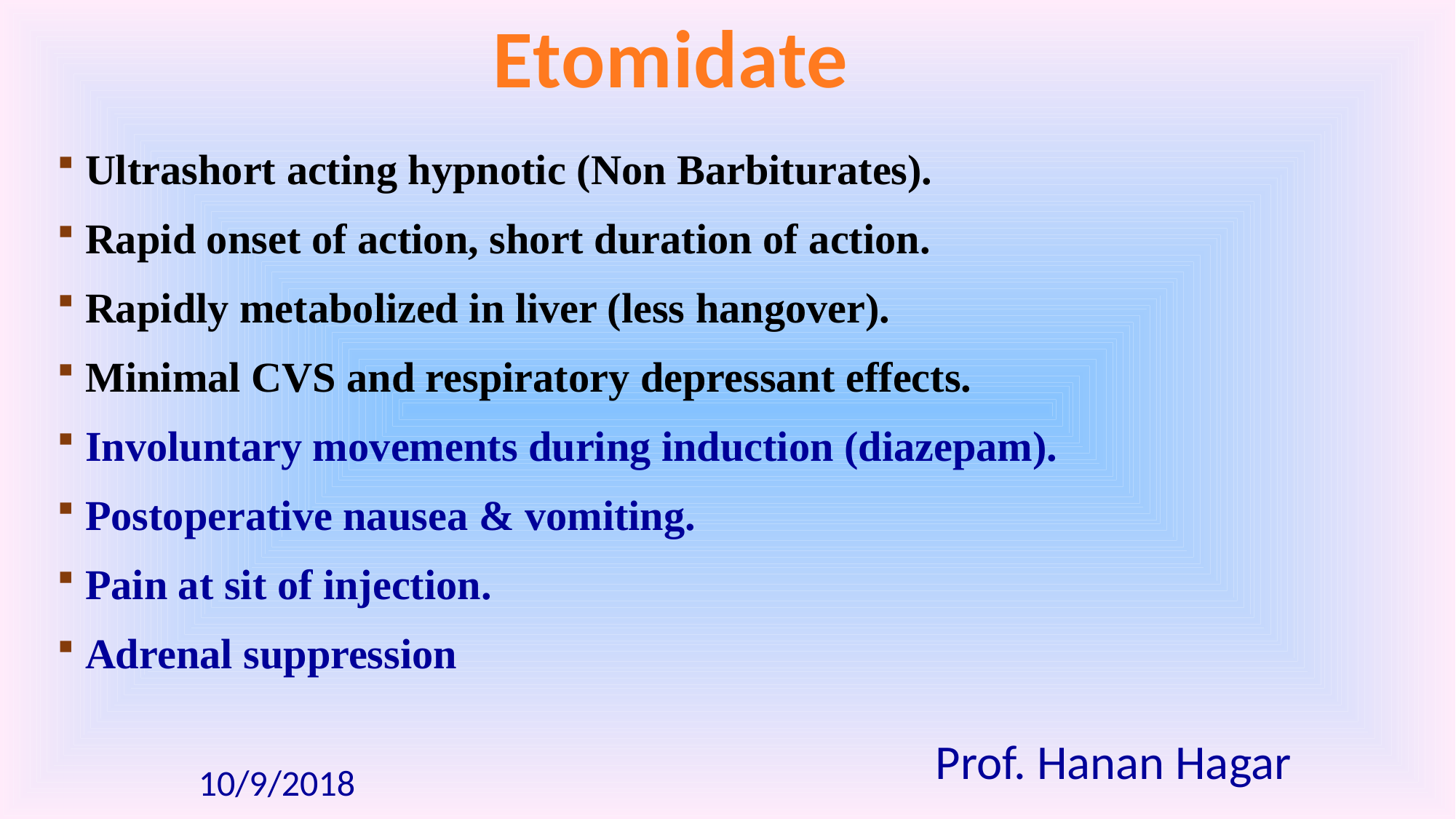

Etomidate
 Ultrashort acting hypnotic (Non Barbiturates).
 Rapid onset of action, short duration of action.
 Rapidly metabolized in liver (less hangover).
 Minimal CVS and respiratory depressant effects.
 Involuntary movements during induction (diazepam).
 Postoperative nausea & vomiting.
 Pain at sit of injection.
 Adrenal suppression

Prof. Hanan Hagar
10/9/2018